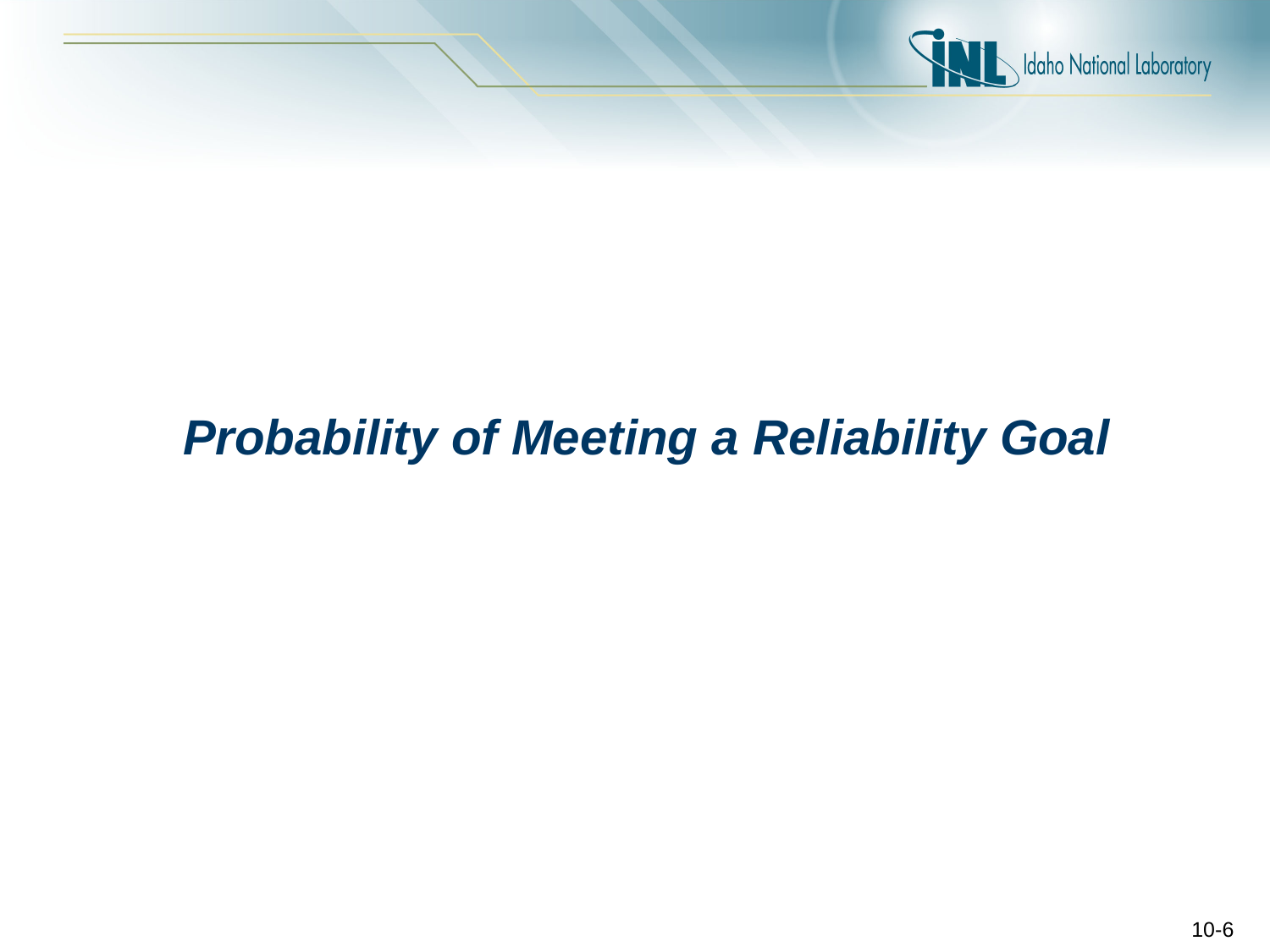

# Probability of Meeting a Reliability Goal
10-6